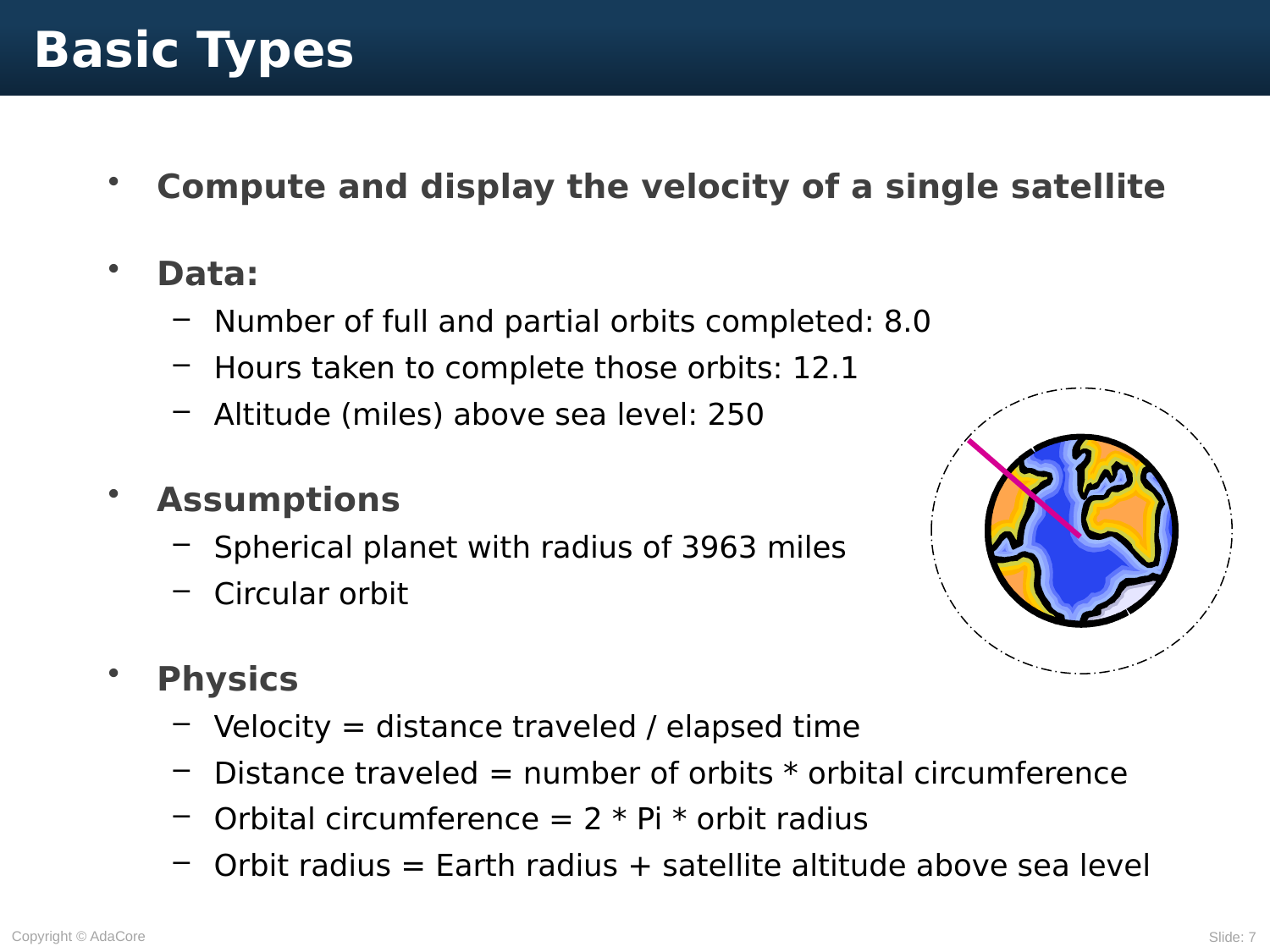

# Basic Types
Compute and display the velocity of a single satellite
Data:
Number of full and partial orbits completed: 8.0
Hours taken to complete those orbits: 12.1
Altitude (miles) above sea level: 250
Assumptions
Spherical planet with radius of 3963 miles
Circular orbit
Physics
Velocity = distance traveled / elapsed time
Distance traveled = number of orbits * orbital circumference
Orbital circumference = 2 * Pi * orbit radius
Orbit radius = Earth radius + satellite altitude above sea level